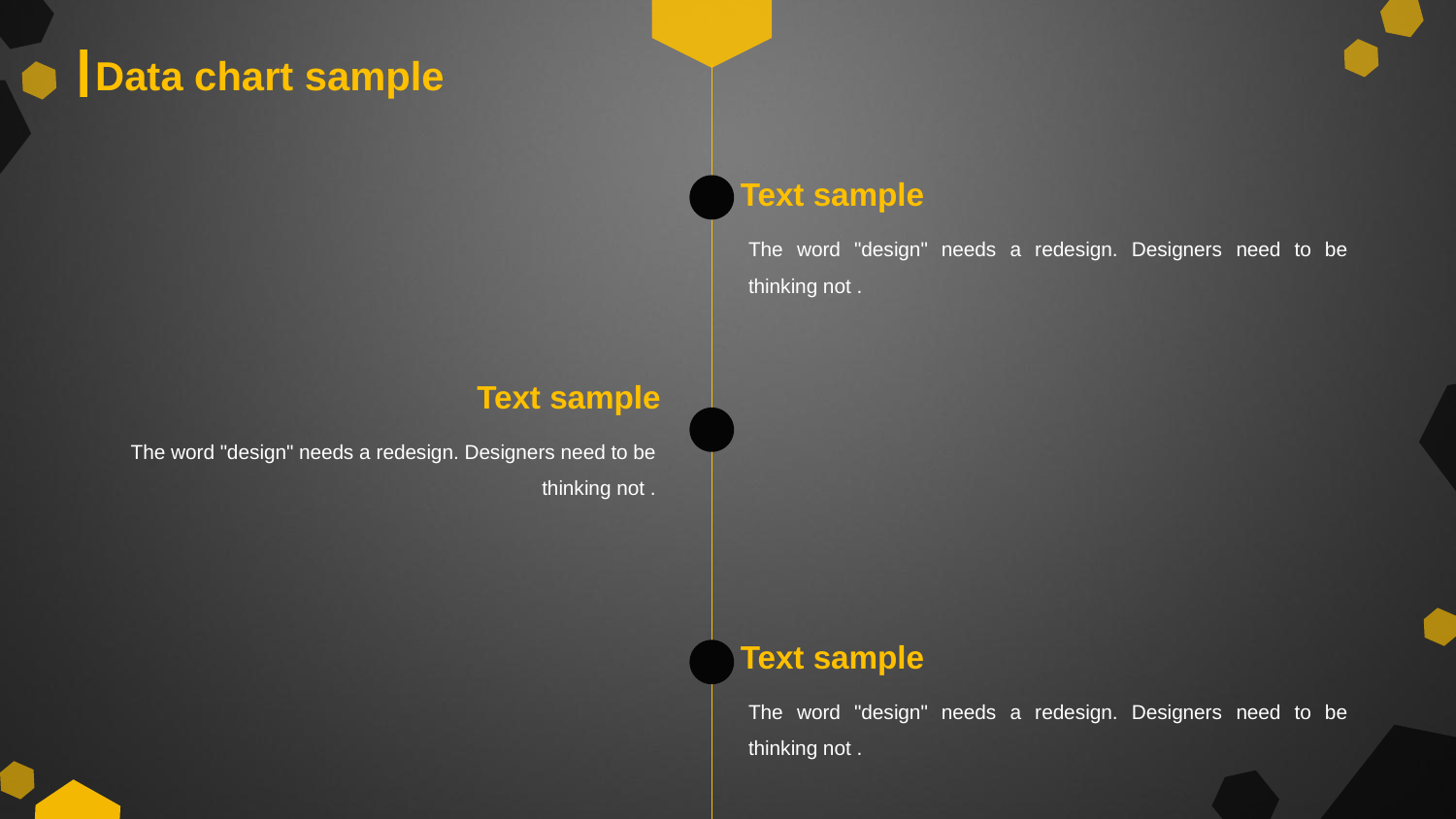

Data chart sample

Text sample

The word "design" needs a redesign. Designers need to be thinking not .
Text sample

The word "design" needs a redesign. Designers need to be thinking not .

Text sample

The word "design" needs a redesign. Designers need to be thinking not .